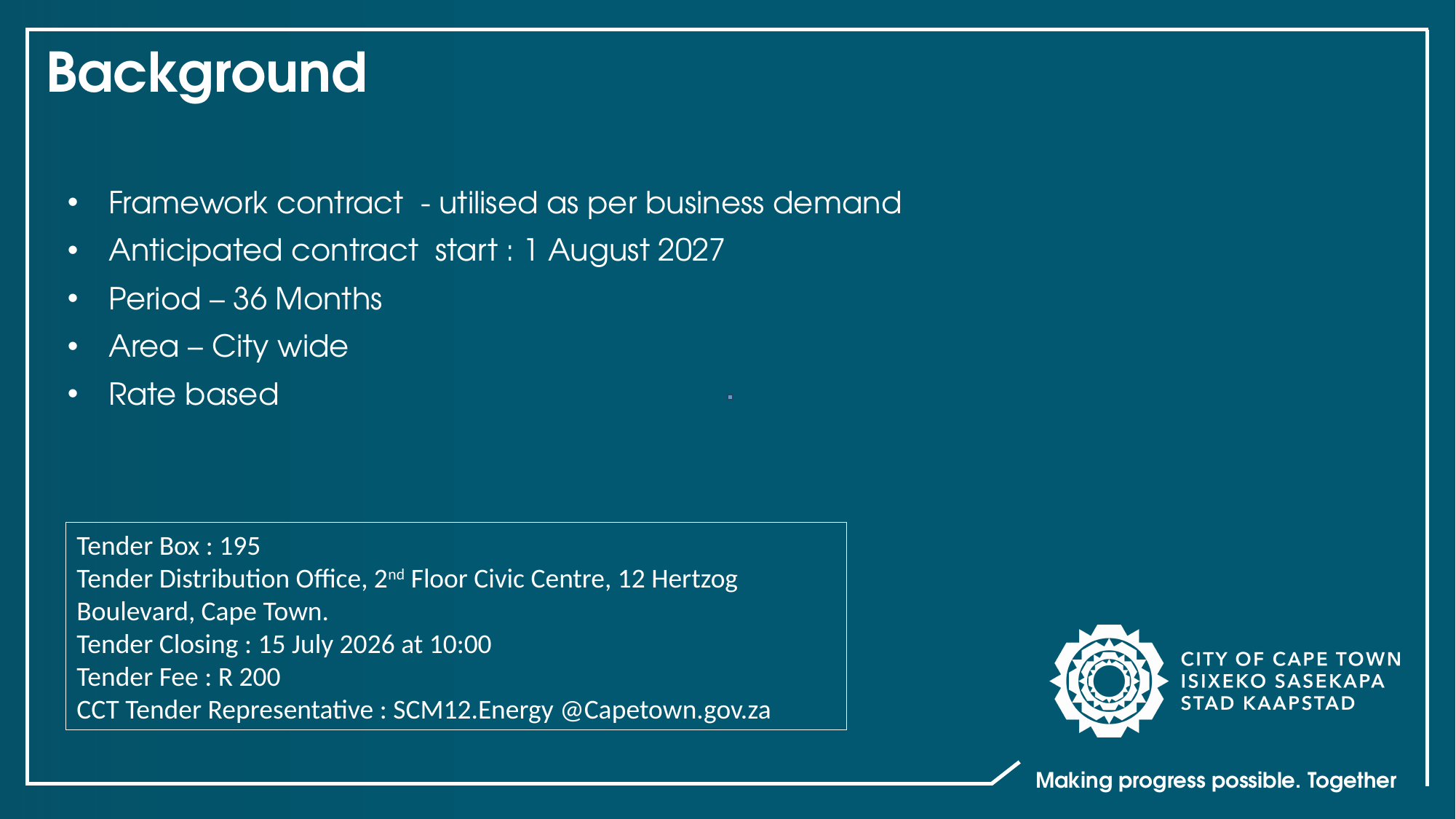

Background
Framework contract  - utilised as per business demand
Anticipated contract  start : 1 August 2027
Period – 36 Months
Area – City wide
Rate based

Tender Box : 195
Tender Distribution Office, 2nd Floor Civic Centre, 12 Hertzog Boulevard, Cape Town.
Tender Closing : 15 July 2026 at 10:00
Tender Fee : R 200
CCT Tender Representative : SCM12.Energy @Capetown.gov.za